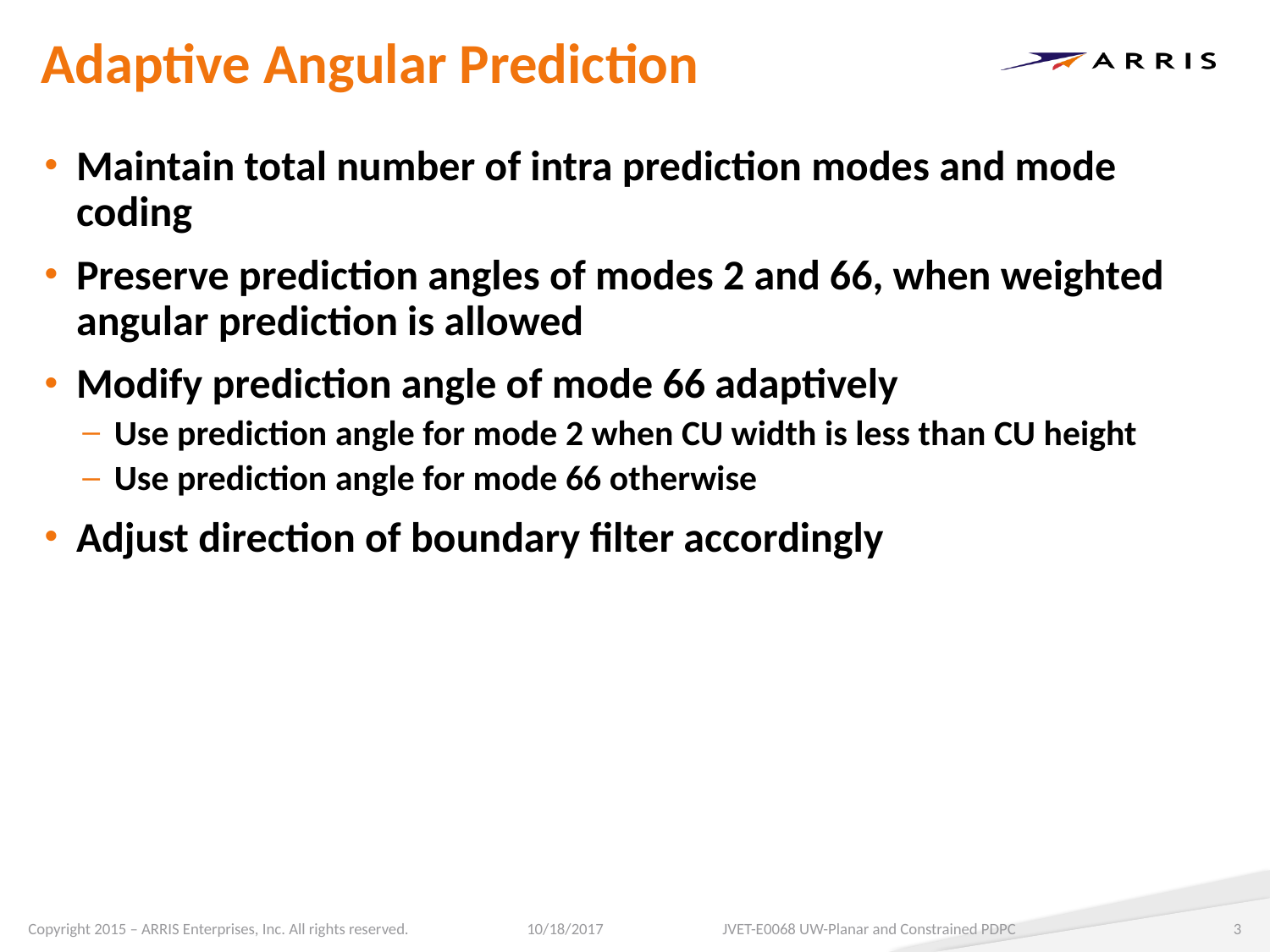

# Adaptive Angular Prediction
Maintain total number of intra prediction modes and mode coding
Preserve prediction angles of modes 2 and 66, when weighted angular prediction is allowed
Modify prediction angle of mode 66 adaptively
Use prediction angle for mode 2 when CU width is less than CU height
Use prediction angle for mode 66 otherwise
Adjust direction of boundary filter accordingly

10/18/2017
JVET-E0068 UW-Planar and Constrained PDPC
3